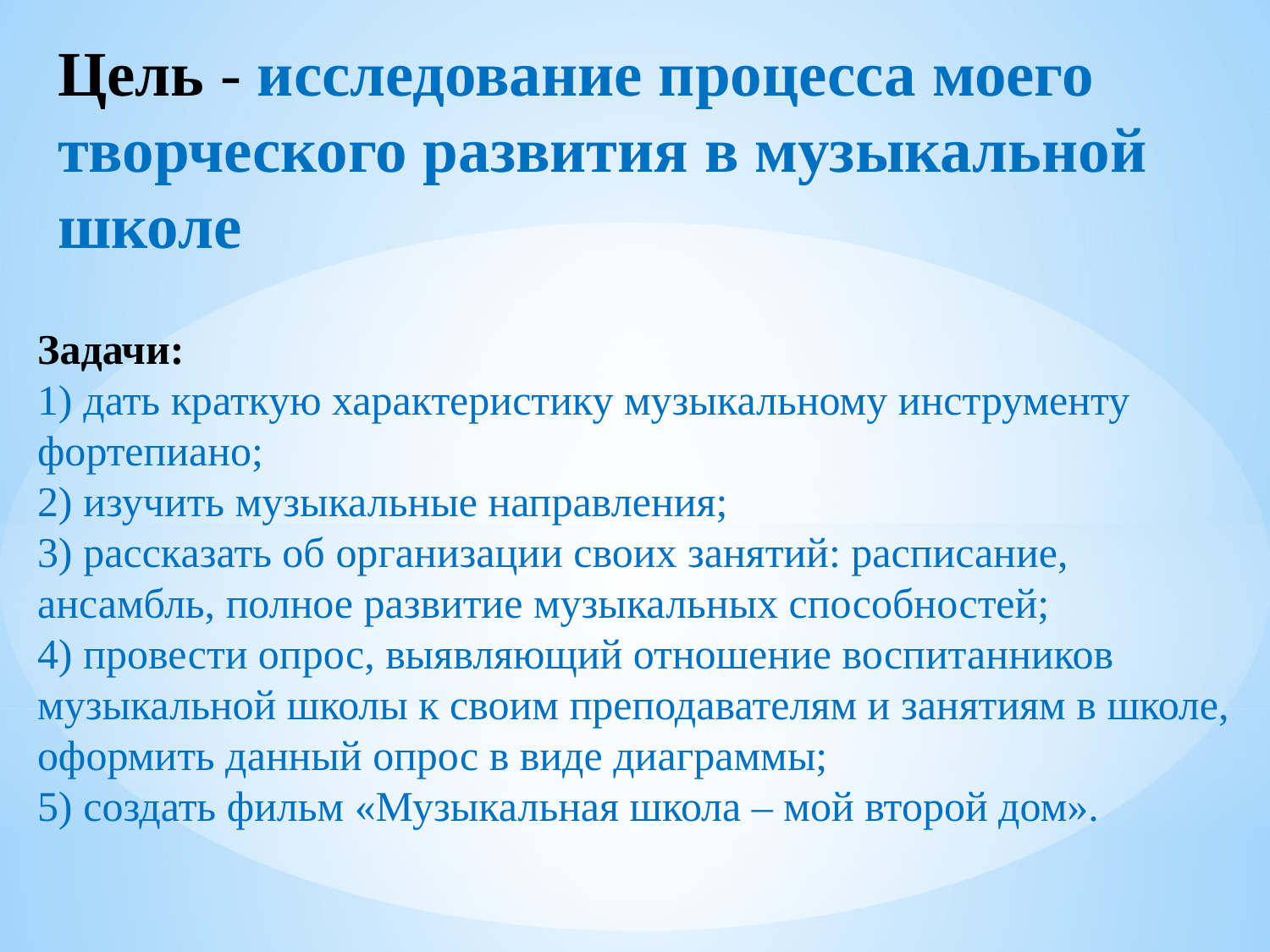

# Цель - исследование процесса моего творческого развития в музыкальной школе
Задачи:
1) дать краткую характеристику музыкальному инструменту фортепиано;
2) изучить музыкальные направления;
3) рассказать об организации своих занятий: расписание, ансамбль, полное развитие музыкальных способностей;
4) провести опрос, выявляющий отношение воспитанников музыкальной школы к своим преподавателям и занятиям в школе, оформить данный опрос в виде диаграммы;
5) создать фильм «Музыкальная школа – мой второй дом».